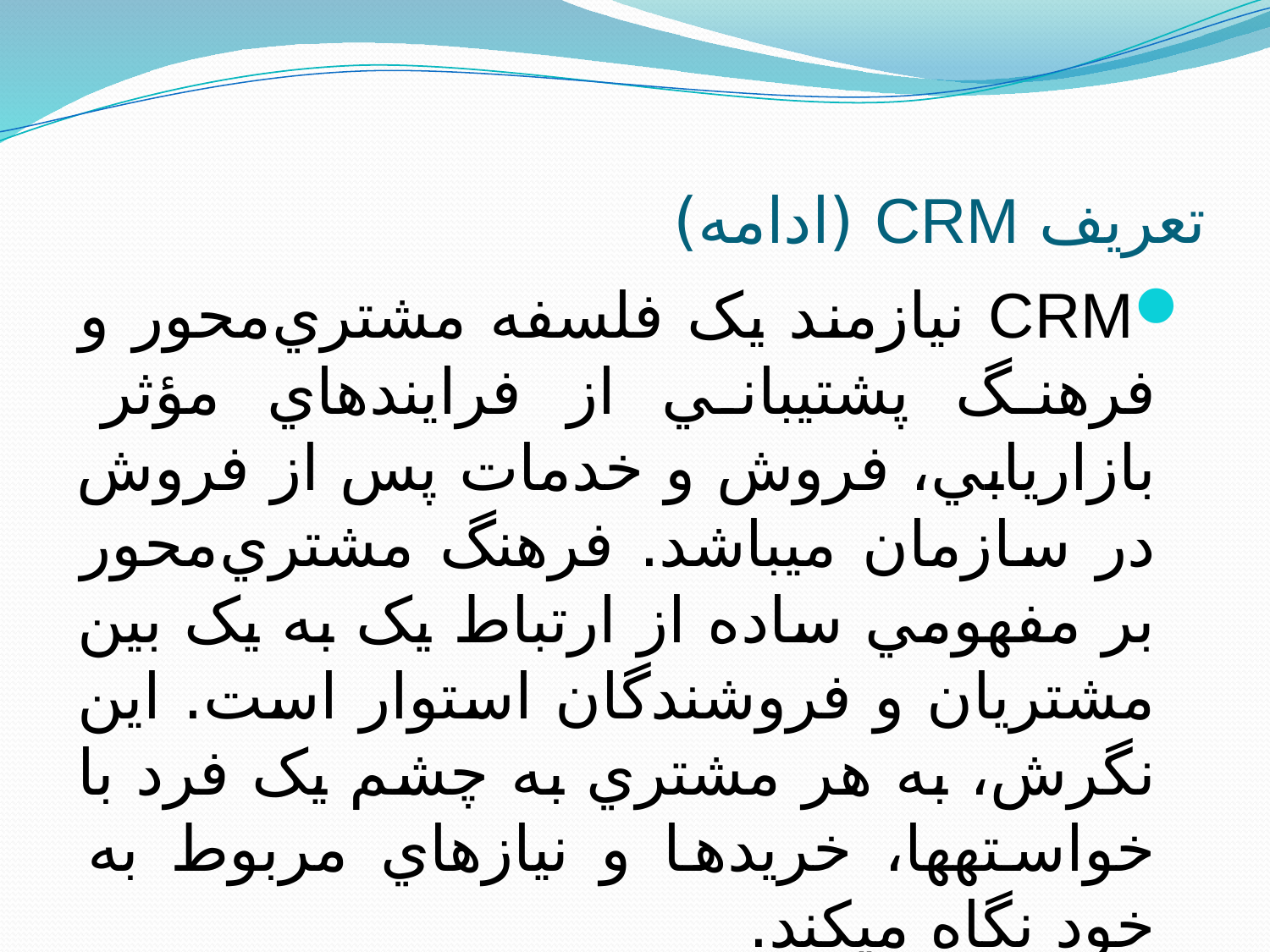

# تعریف CRM (ادامه)
CRM نيازمند يک فلسفه مشتري‌محور و فرهنگ پشتيباني از فرايندهاي مؤثر بازاريابي، فروش و خدمات پس از فروش در سازمان مي‏باشد. فرهنگ مشتري‌محور بر مفهومي ساده از ارتباط يک به يک بين مشتريان و فروشندگان استوار است. اين نگرش، به هر مشتري به چشم يک فرد با خواسته‏ها، خريدها و نيازهاي مربوط به خود نگاه مي‏کند.